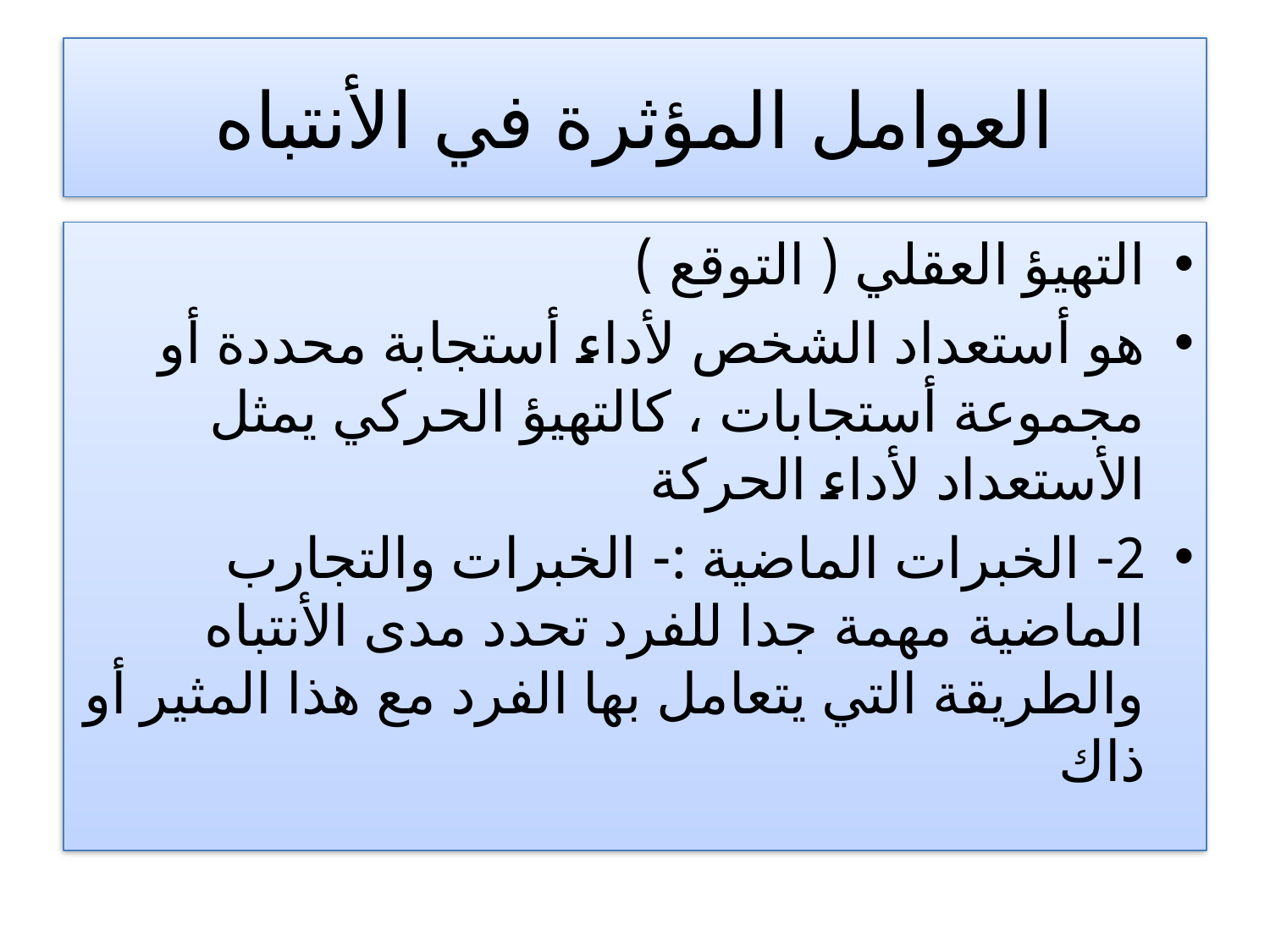

# العوامل المؤثرة في الأنتباه
التهيؤ العقلي ( التوقع )
هو أستعداد الشخص لأداء أستجابة محددة أو مجموعة أستجابات ، كالتهيؤ الحركي يمثل الأستعداد لأداء الحركة
2- الخبرات الماضية :- الخبرات والتجارب الماضية مهمة جدا للفرد تحدد مدى الأنتباه والطريقة التي يتعامل بها الفرد مع هذا المثير أو ذاك